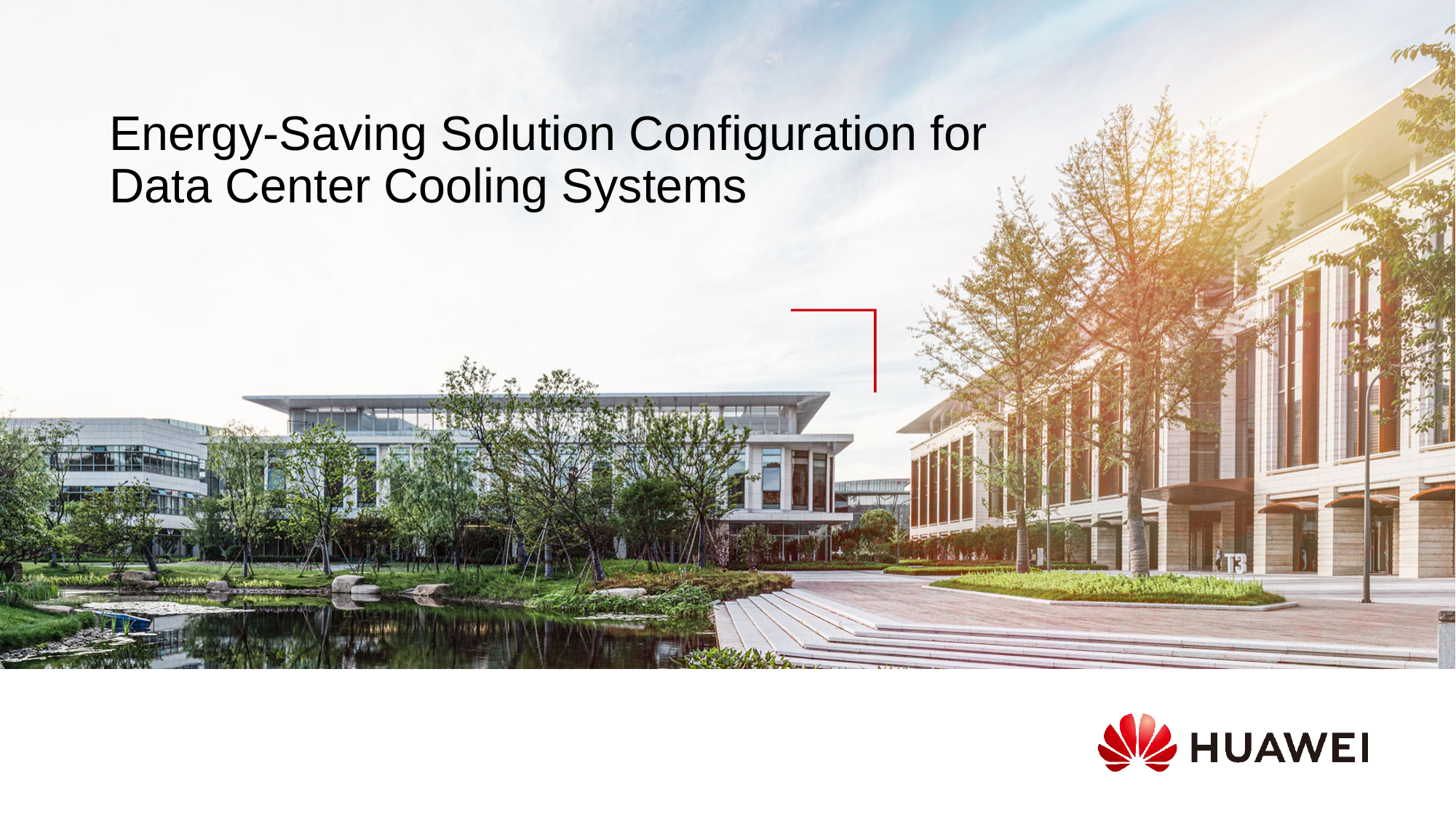

# Energy-Saving Solution Configuration for Data Center Cooling Systems